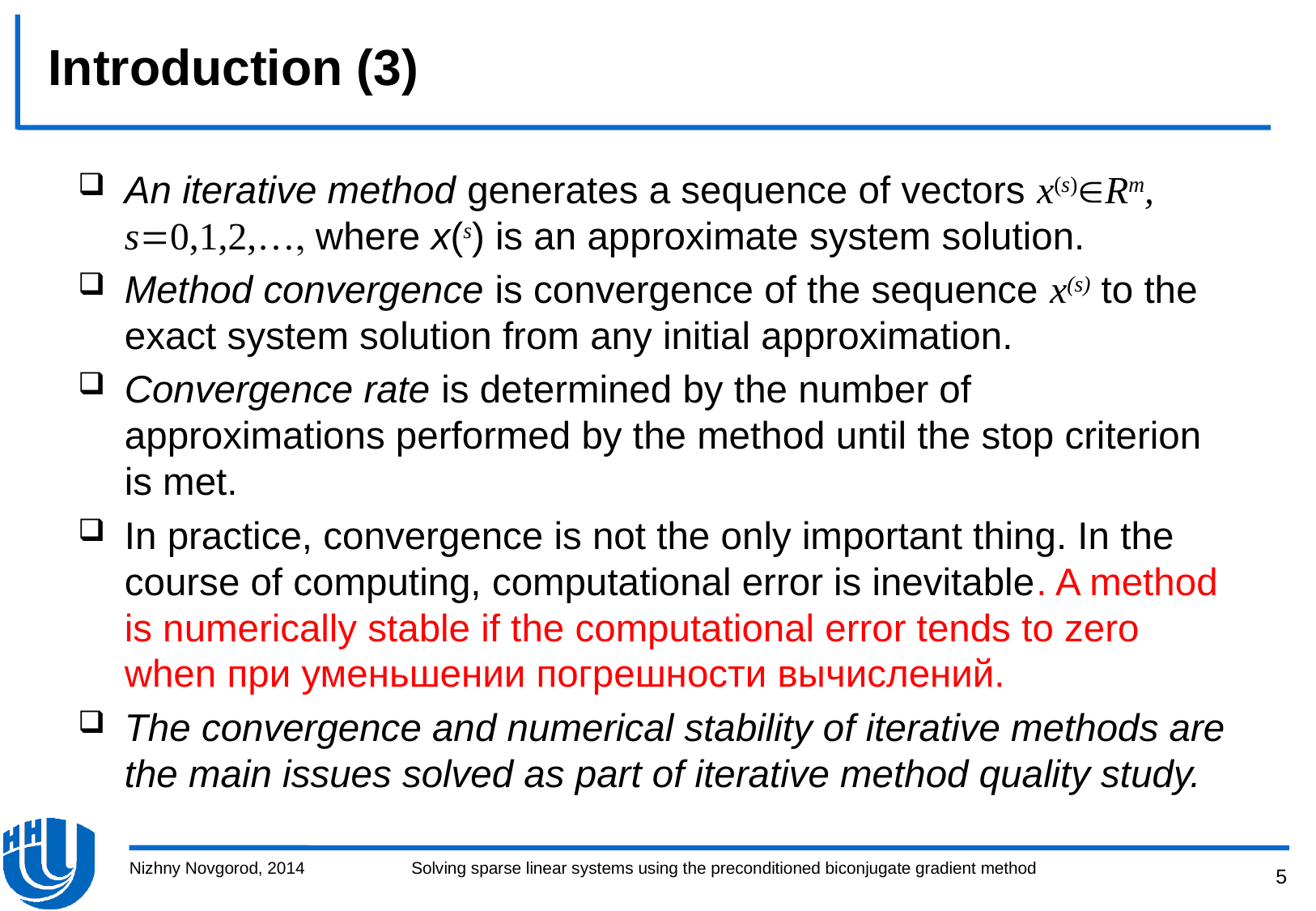

# Introduction (3)
An iterative method generates a sequence of vectors x(s)∈Rm, s=0,1,2,…, where x(s) is an approximate system solution.
Method convergence is convergence of the sequence x(s) to the exact system solution from any initial approximation.
Convergence rate is determined by the number of approximations performed by the method until the stop criterion is met.
In practice, convergence is not the only important thing. In the course of computing, computational error is inevitable. A method is numerically stable if the computational error tends to zero when при уменьшении погрешности вычислений.
The convergence and numerical stability of iterative methods are the main issues solved as part of iterative method quality study.
Nizhny Novgorod, 2014
Solving sparse linear systems using the preconditioned biconjugate gradient method